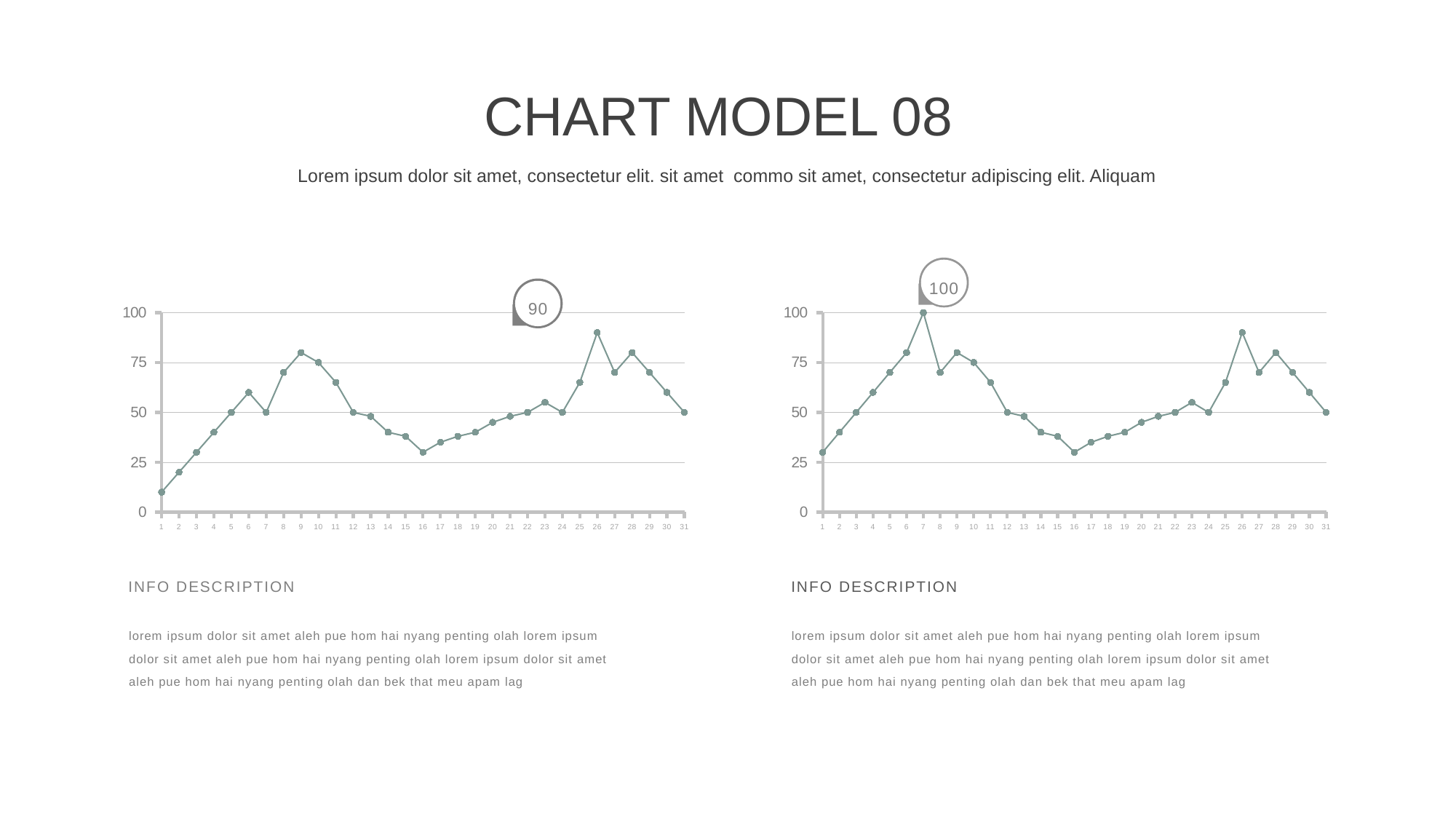

CHART MODEL 08
Lorem ipsum dolor sit amet, consectetur elit. sit amet  commo sit amet, consectetur adipiscing elit. Aliquam

100

90

### Chart

| Category | Series 1 |
|---|---|
| 1 | 10.0 |
| 2 | 20.0 |
| 3 | 30.0 |
| 4 | 40.0 |
| 5 | 50.0 |
| 6 | 60.0 |
| 7 | 50.0 |
| 8 | 70.0 |
| 9 | 80.0 |
| 10 | 75.0 |
| 11 | 65.0 |
| 12 | 50.0 |
| 13 | 48.0 |
| 14 | 40.0 |
| 15 | 38.0 |
| 16 | 30.0 |
| 17 | 35.0 |
| 18 | 38.0 |
| 19 | 40.0 |
| 20 | 45.0 |
| 21 | 48.0 |
| 22 | 50.0 |
| 23 | 55.0 |
| 24 | 50.0 |
| 25 | 65.0 |
| 26 | 90.0 |
| 27 | 70.0 |
| 28 | 80.0 |
| 29 | 70.0 |
| 30 | 60.0 |
| 31 | 50.0 |

### Chart

| Category | Series 1 |
|---|---|
| 1 | 30.0 |
| 2 | 40.0 |
| 3 | 50.0 |
| 4 | 60.0 |
| 5 | 70.0 |
| 6 | 80.0 |
| 7 | 100.0 |
| 8 | 70.0 |
| 9 | 80.0 |
| 10 | 75.0 |
| 11 | 65.0 |
| 12 | 50.0 |
| 13 | 48.0 |
| 14 | 40.0 |
| 15 | 38.0 |
| 16 | 30.0 |
| 17 | 35.0 |
| 18 | 38.0 |
| 19 | 40.0 |
| 20 | 45.0 |
| 21 | 48.0 |
| 22 | 50.0 |
| 23 | 55.0 |
| 24 | 50.0 |
| 25 | 65.0 |
| 26 | 90.0 |
| 27 | 70.0 |
| 28 | 80.0 |
| 29 | 70.0 |
| 30 | 60.0 |
| 31 | 50.0 |
Info Description
Info Description
lorem ipsum dolor sit amet aleh pue hom hai nyang penting olah lorem ipsum dolor sit amet aleh pue hom hai nyang penting olah lorem ipsum dolor sit amet aleh pue hom hai nyang penting olah dan bek that meu apam lag
lorem ipsum dolor sit amet aleh pue hom hai nyang penting olah lorem ipsum dolor sit amet aleh pue hom hai nyang penting olah lorem ipsum dolor sit amet aleh pue hom hai nyang penting olah dan bek that meu apam lag